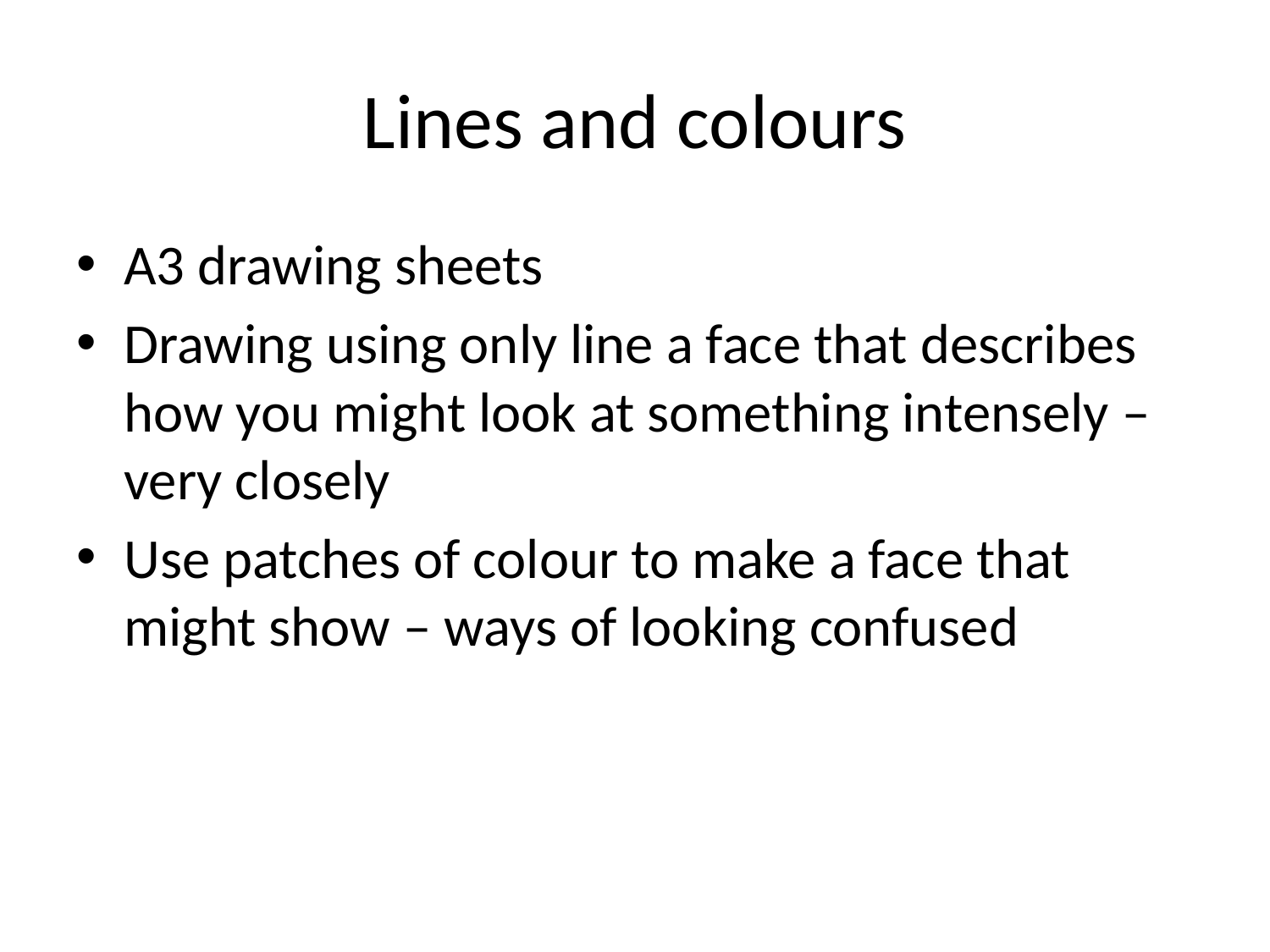

# Lines and colours
A3 drawing sheets
Drawing using only line a face that describes how you might look at something intensely – very closely
Use patches of colour to make a face that might show – ways of looking confused